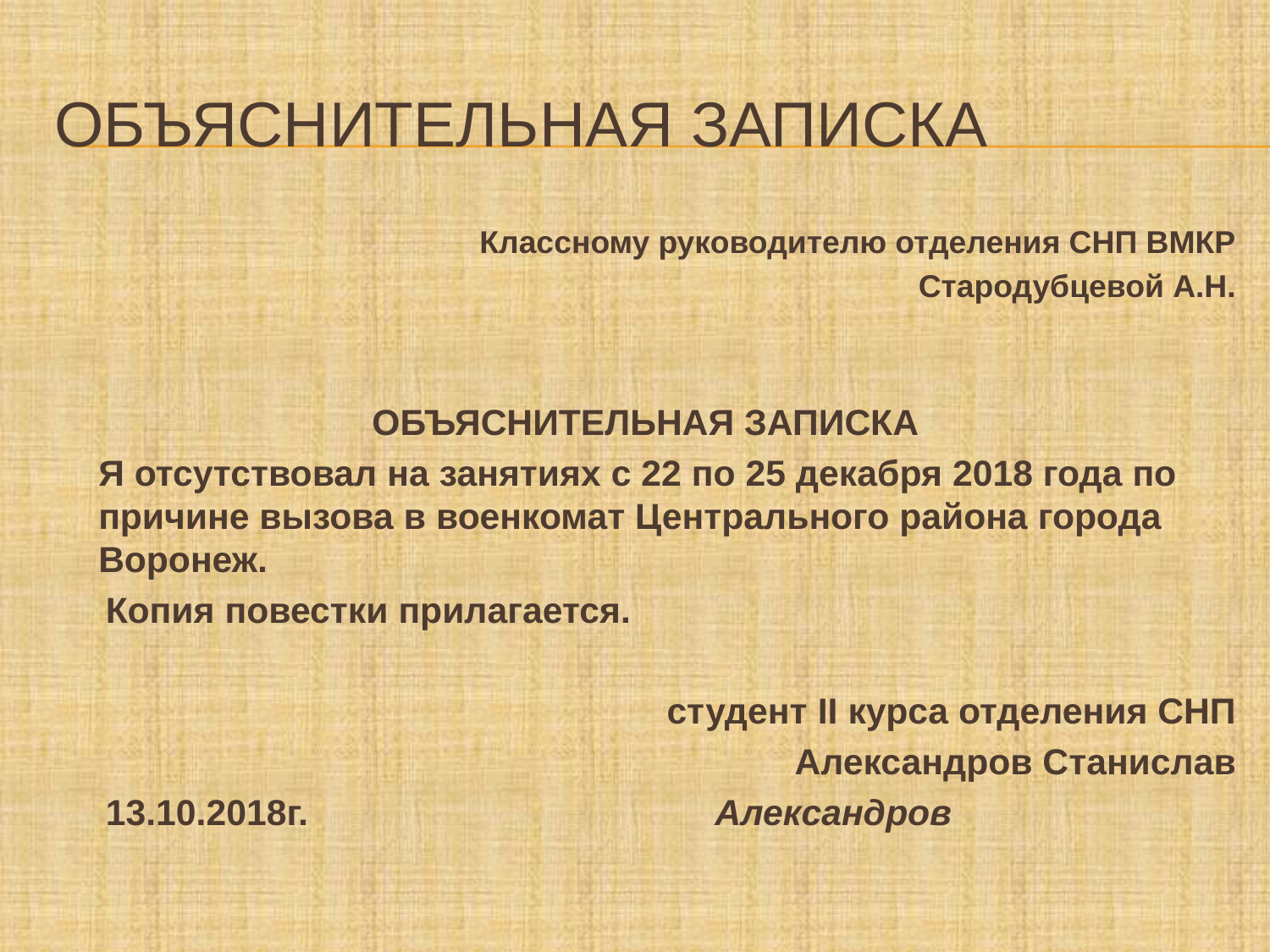

# Объяснительная записка
Классному руководителю отделения СНП ВМКР
Стародубцевой А.Н.

ОБЪЯСНИТЕЛЬНАЯ ЗАПИСКА
	Я отсутствовал на занятиях с 22 по 25 декабря 2018 года по причине вызова в военкомат Центрального района города Воронеж.
     Копия повестки прилагается.

 cтудент II курса отделения СНП
Александров Станислав
     13.10.2018г.                                        Александров